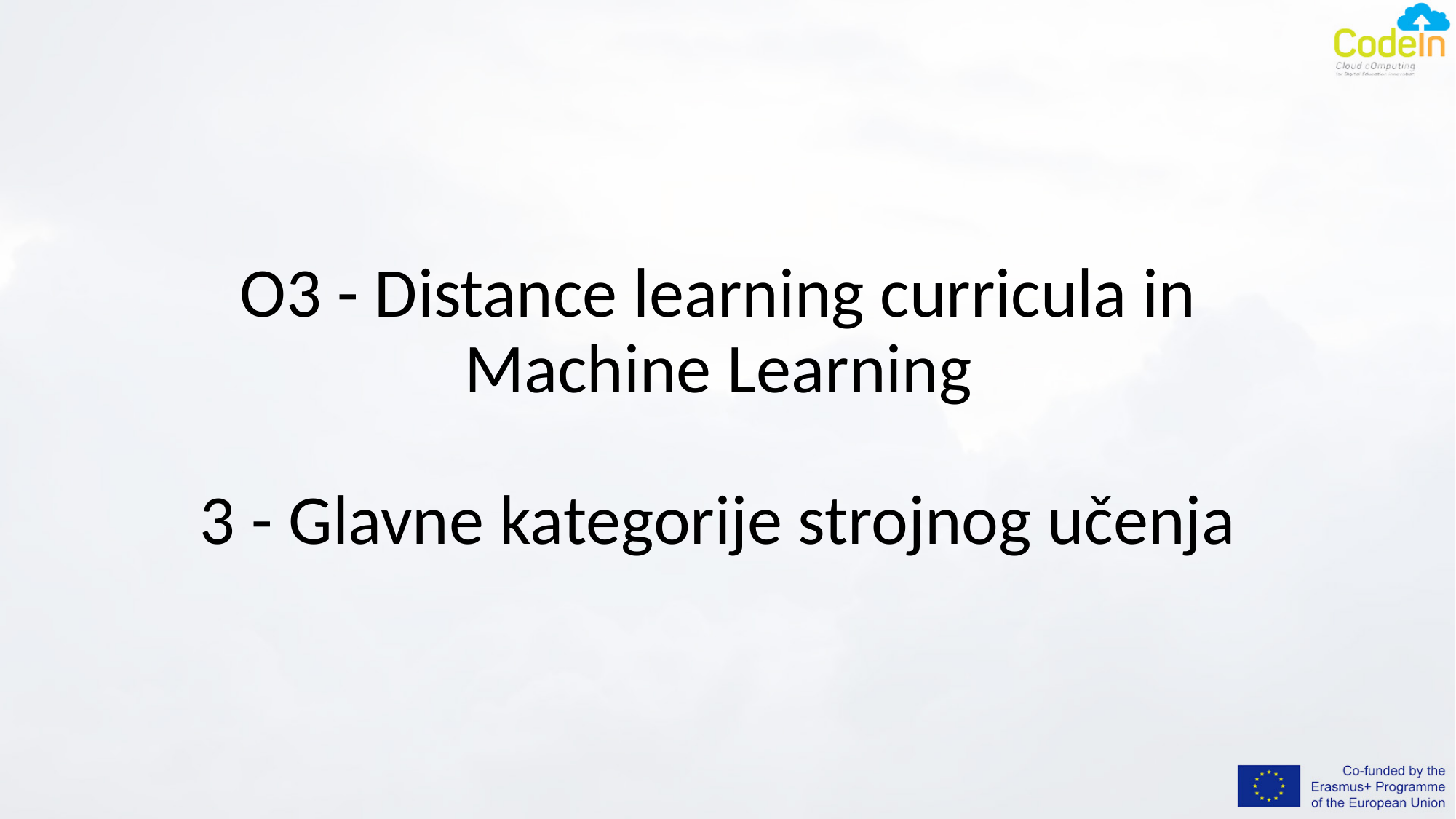

# O3 - Distance learning curricula in Machine Learning 3 - Glavne kategorije strojnog učenja